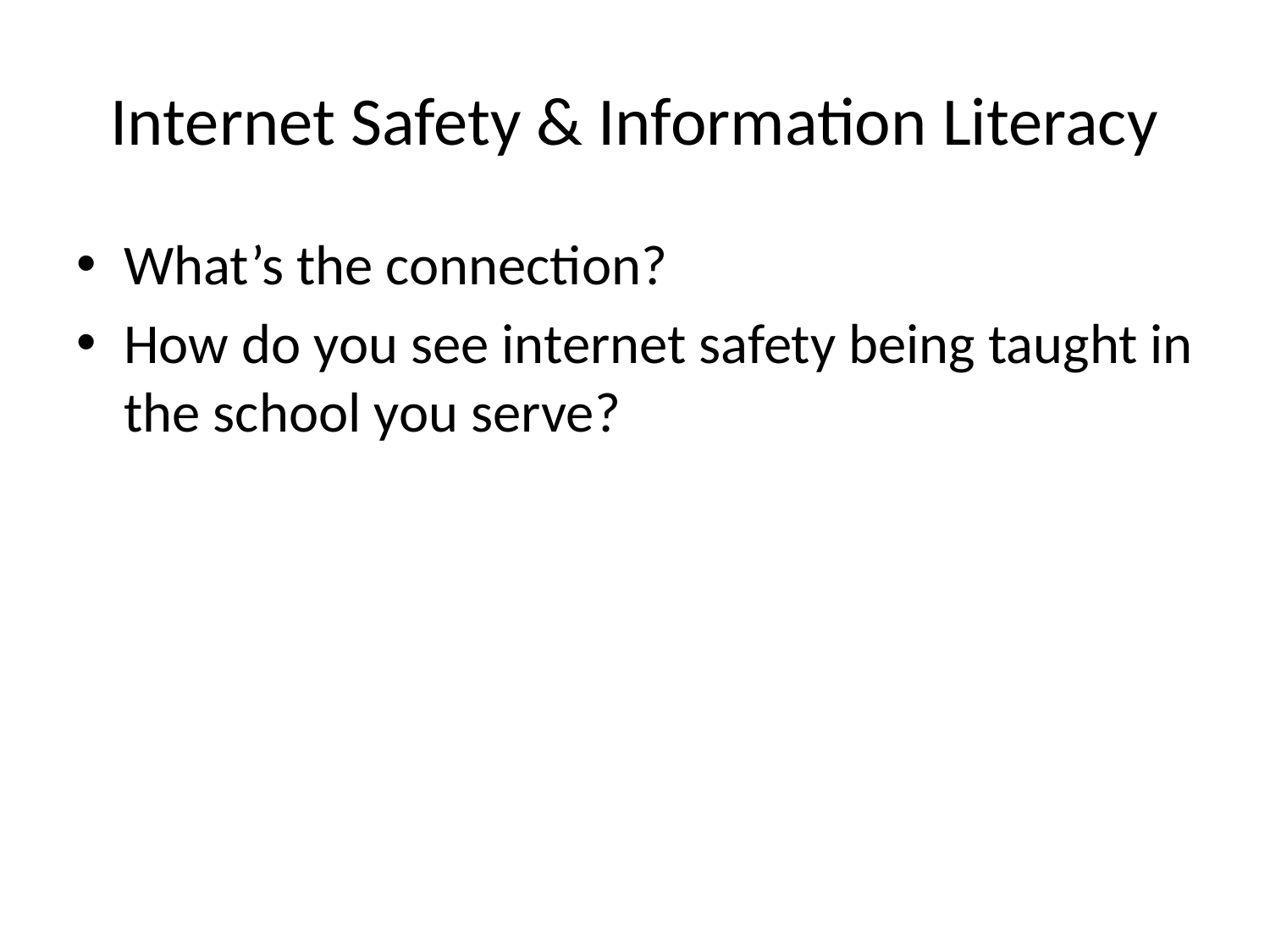

# Internet Safety & Information Literacy
What’s the connection?
How do you see internet safety being taught in the school you serve?